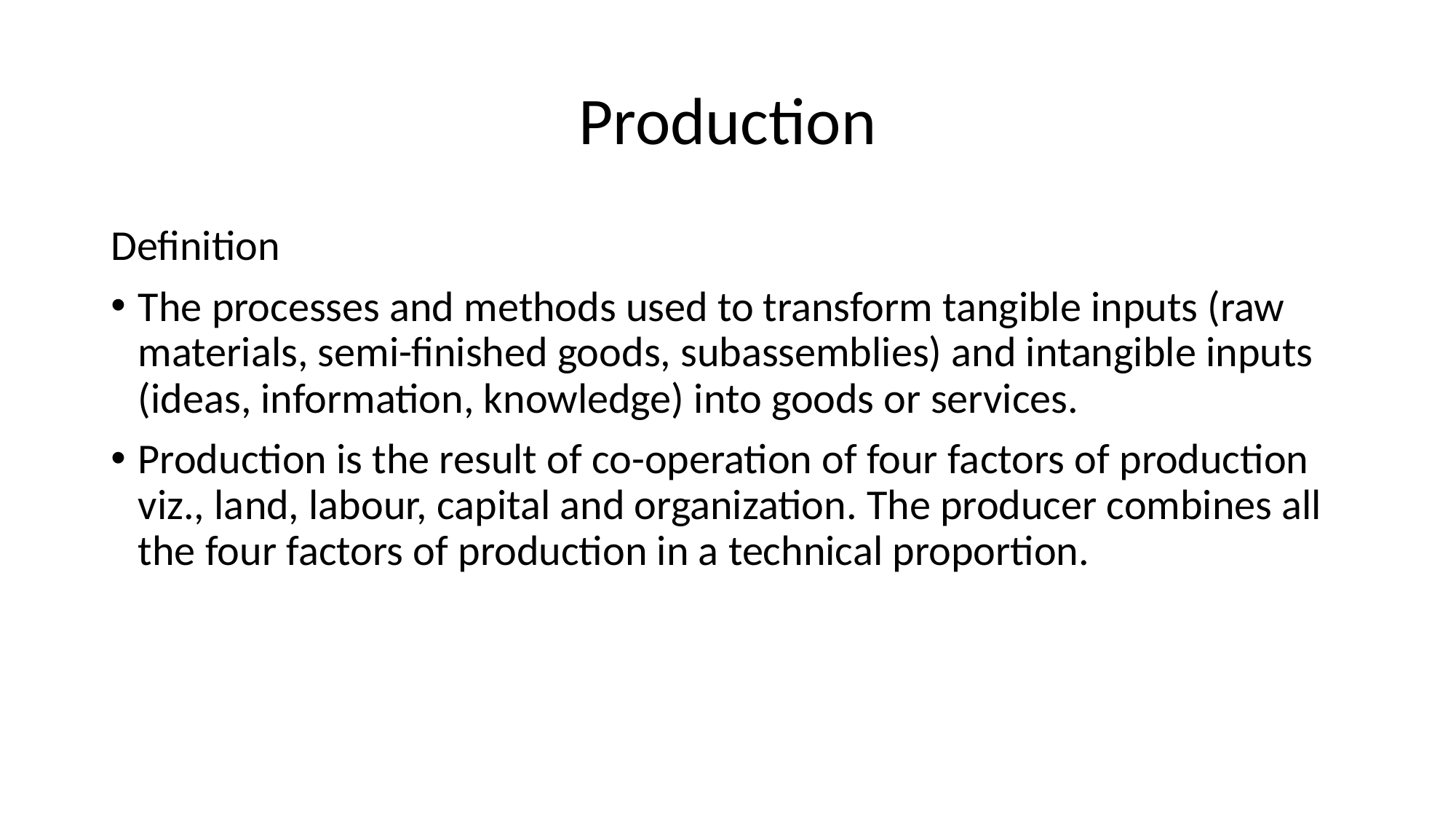

# Production
Definition
The processes and methods used to transform tangible inputs (raw materials, semi-finished goods, subassemblies) and intangible inputs (ideas, information, knowledge) into goods or services.
Production is the result of co-operation of four factors of production viz., land, labour, capital and organization. The producer combines all the four factors of production in a technical proportion.